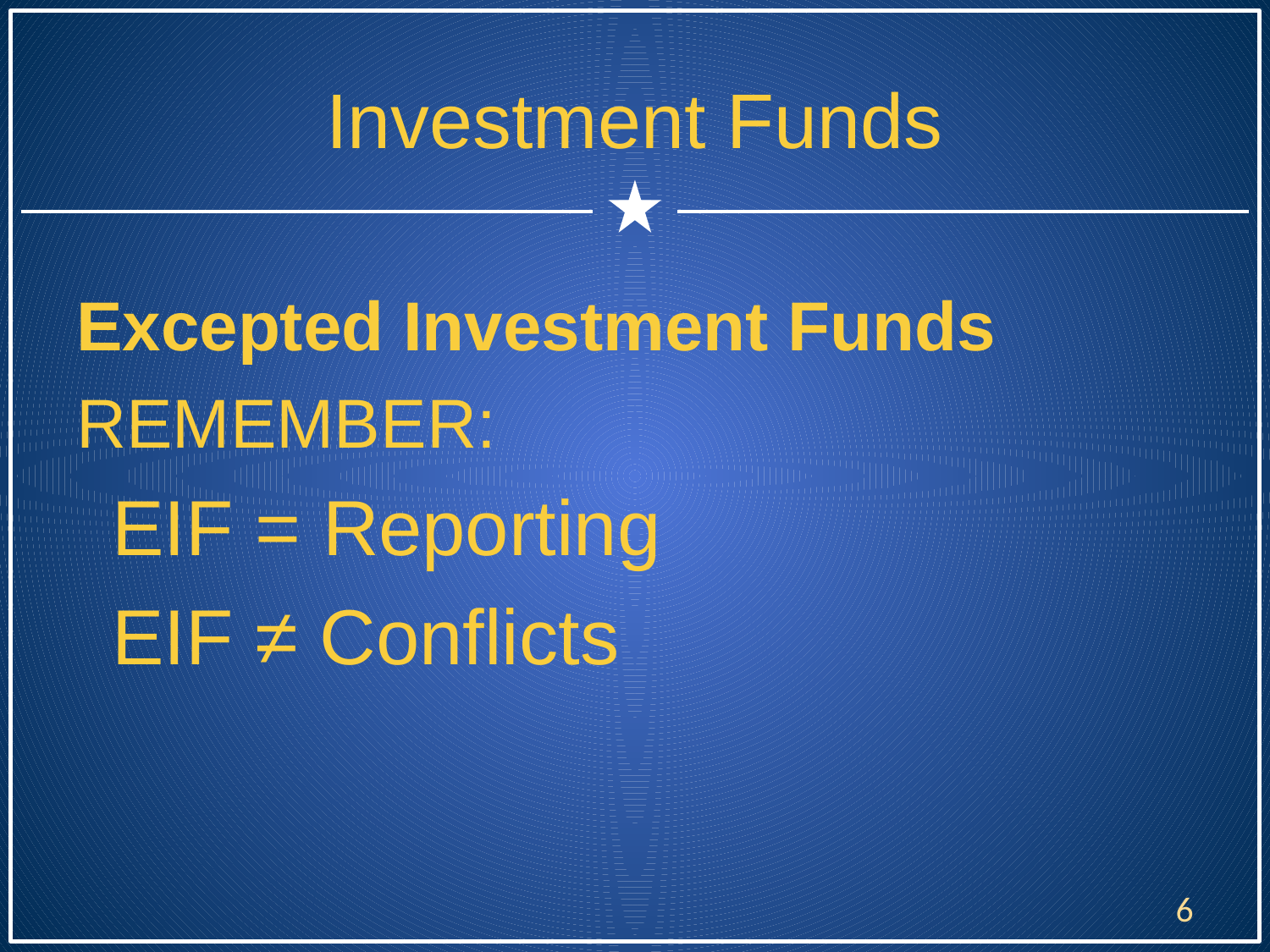

# Investment Funds
Excepted Investment Funds
REMEMBER:
EIF = Reporting
EIF ≠ Conflicts

6